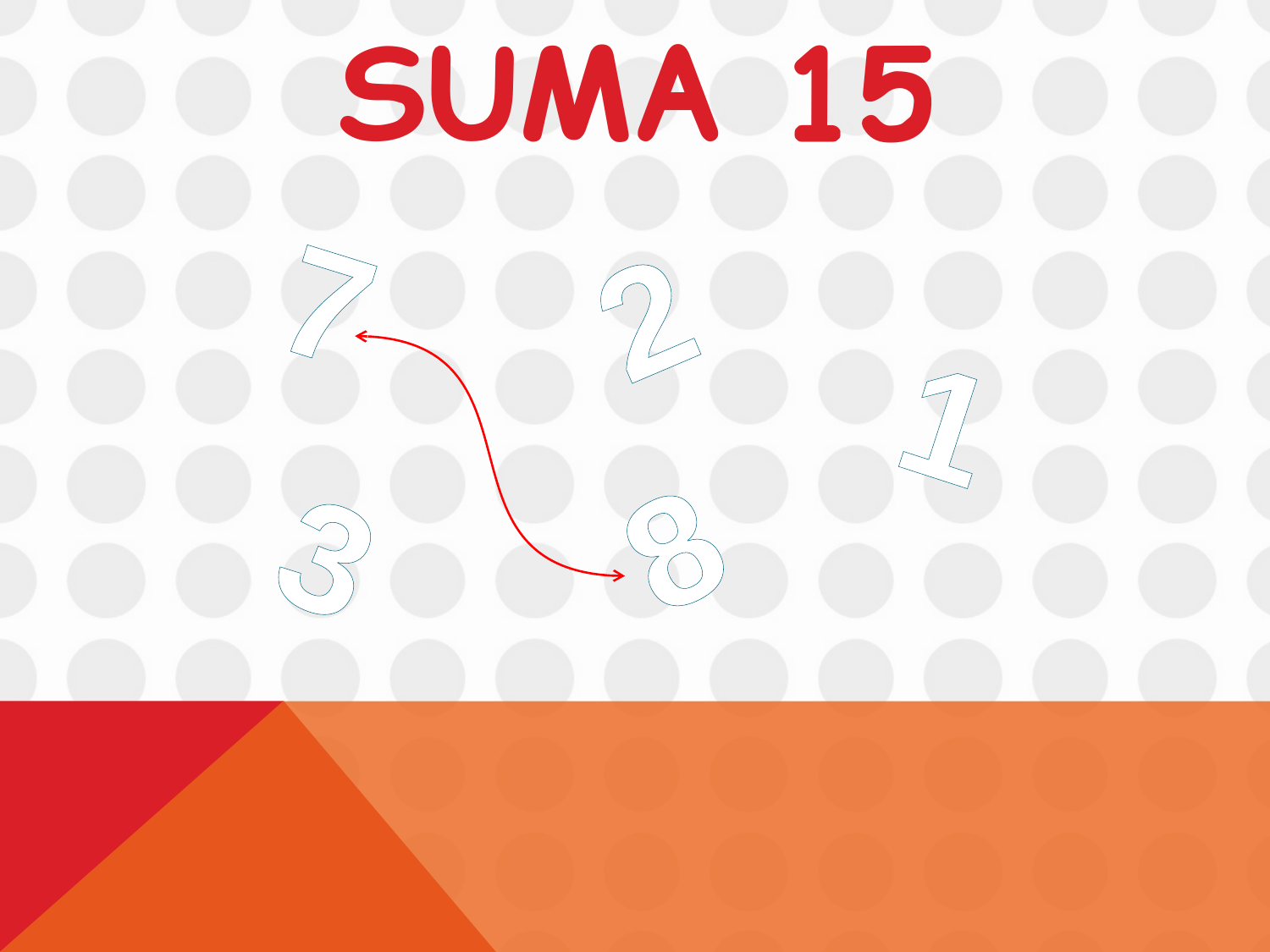

# Suma 15
7
2
1
8
3